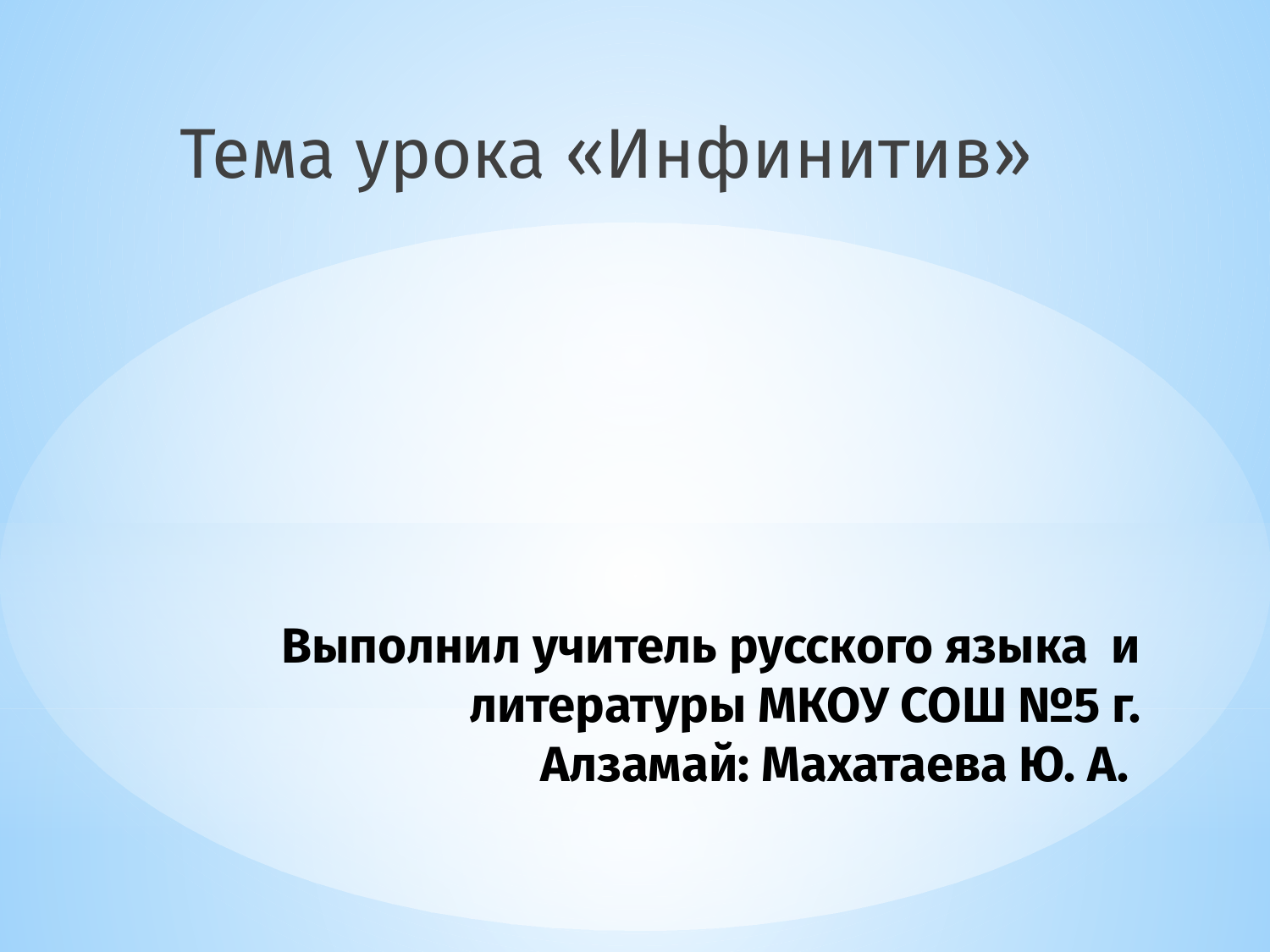

Тема урока «Инфинитив»
# Выполнил учитель русского языка  и литературы МКОУ СОШ №5 г. Алзамай: Махатаева Ю. А.